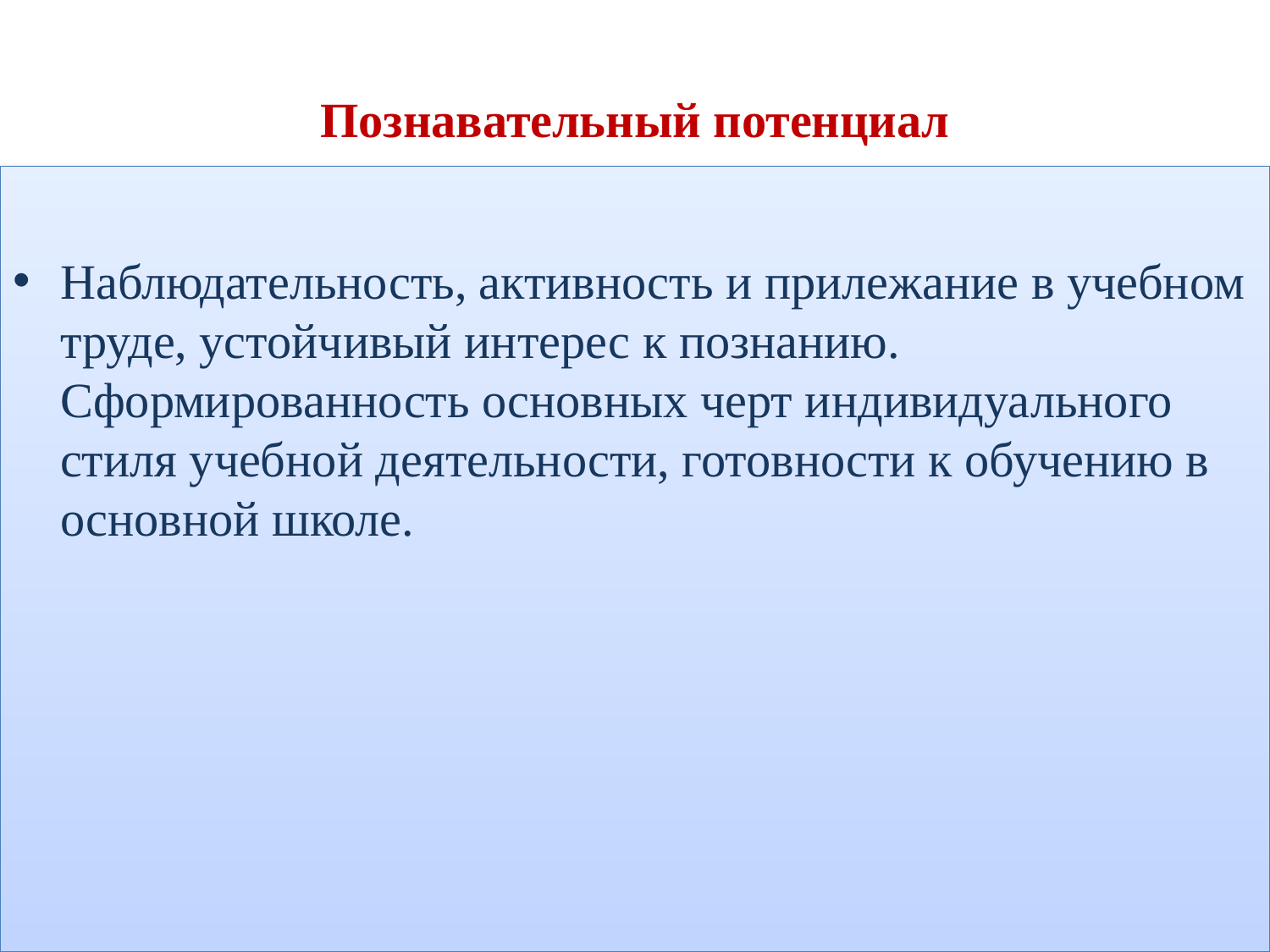

# Познавательный потенциал

Наблюдательность, активность и прилежание в учебном труде, устойчивый интерес к познанию. Сформированность основных черт индивидуального стиля учебной деятельности, готовности к обучению в основной школе.